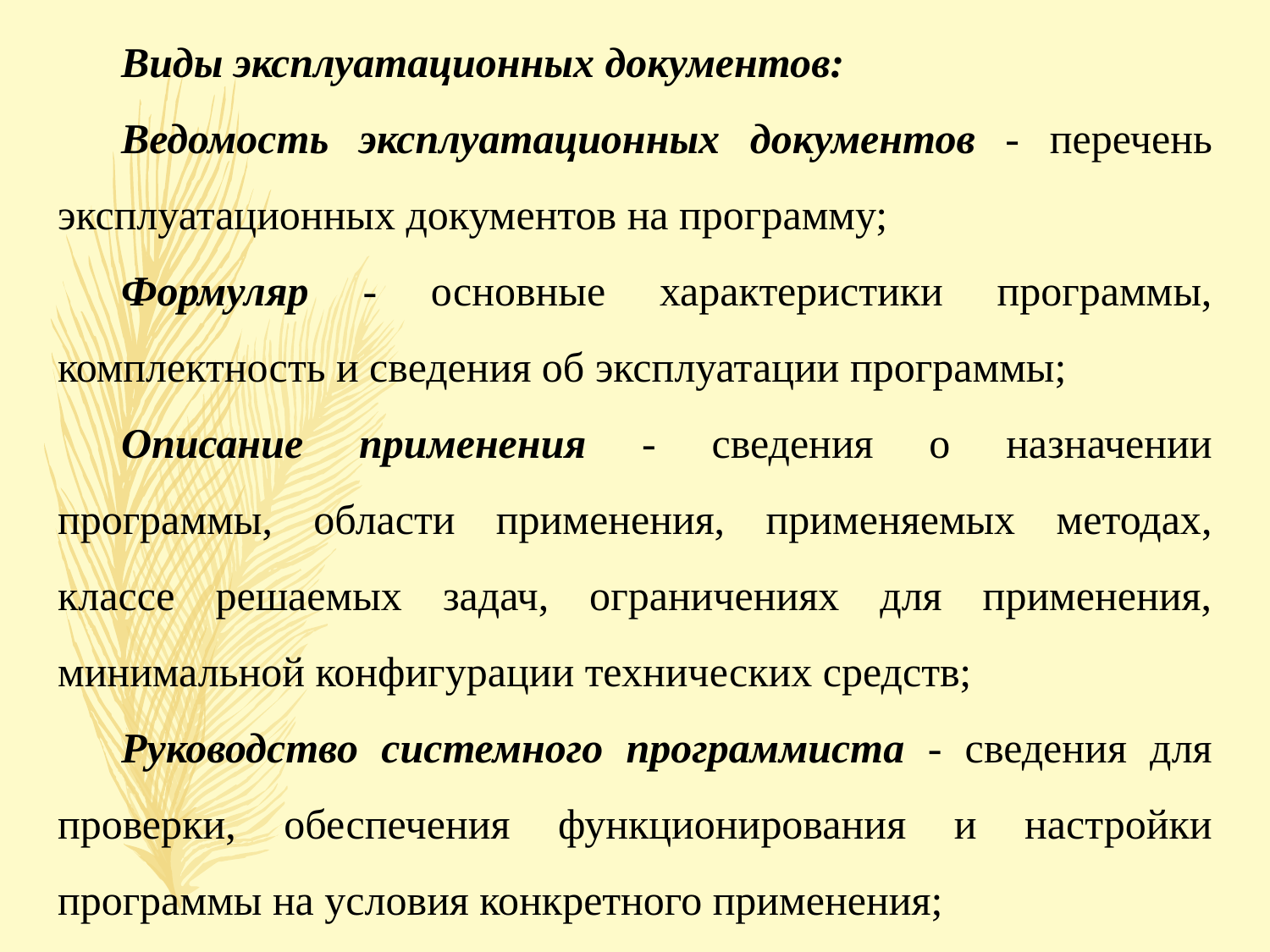

Виды эксплуатационных документов:
Ведомость эксплуатационных документов - перечень эксплуатационных документов на программу;
Формуляр - основные характеристики программы, комплектность и сведения об эксплуатации программы;
Описание применения - сведения о назначении программы, области применения, применяемых методах, классе решаемых задач, ограничениях для применения, минимальной конфигурации технических средств;
Руководство системного программиста - сведения для проверки, обеспечения функционирования и настройки программы на условия конкретного применения;